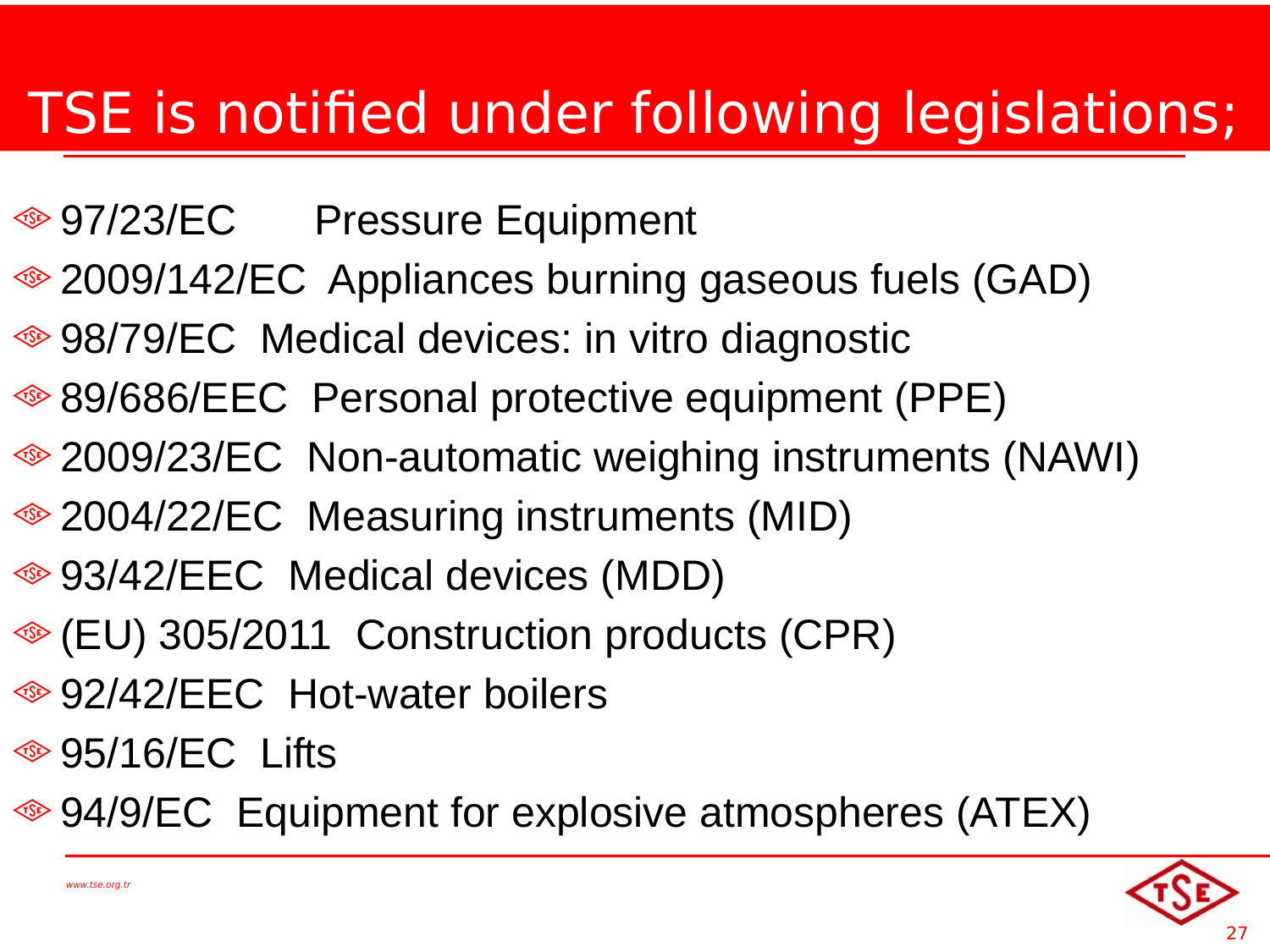

# TSE is notified under following legislations;
97/23/EC	Pressure Equipment
2009/142/EC  Appliances burning gaseous fuels (GAD)
98/79/EC  Medical devices: in vitro diagnostic
89/686/EEC  Personal protective equipment (PPE)
2009/23/EC  Non-automatic weighing instruments (NAWI)
2004/22/EC  Measuring instruments (MID)
93/42/EEC  Medical devices (MDD)
(EU) 305/2011  Construction products (CPR)
92/42/EEC  Hot-water boilers
95/16/EC  Lifts
94/9/EC  Equipment for explosive atmospheres (ATEX)

www.tse.org.tr
27